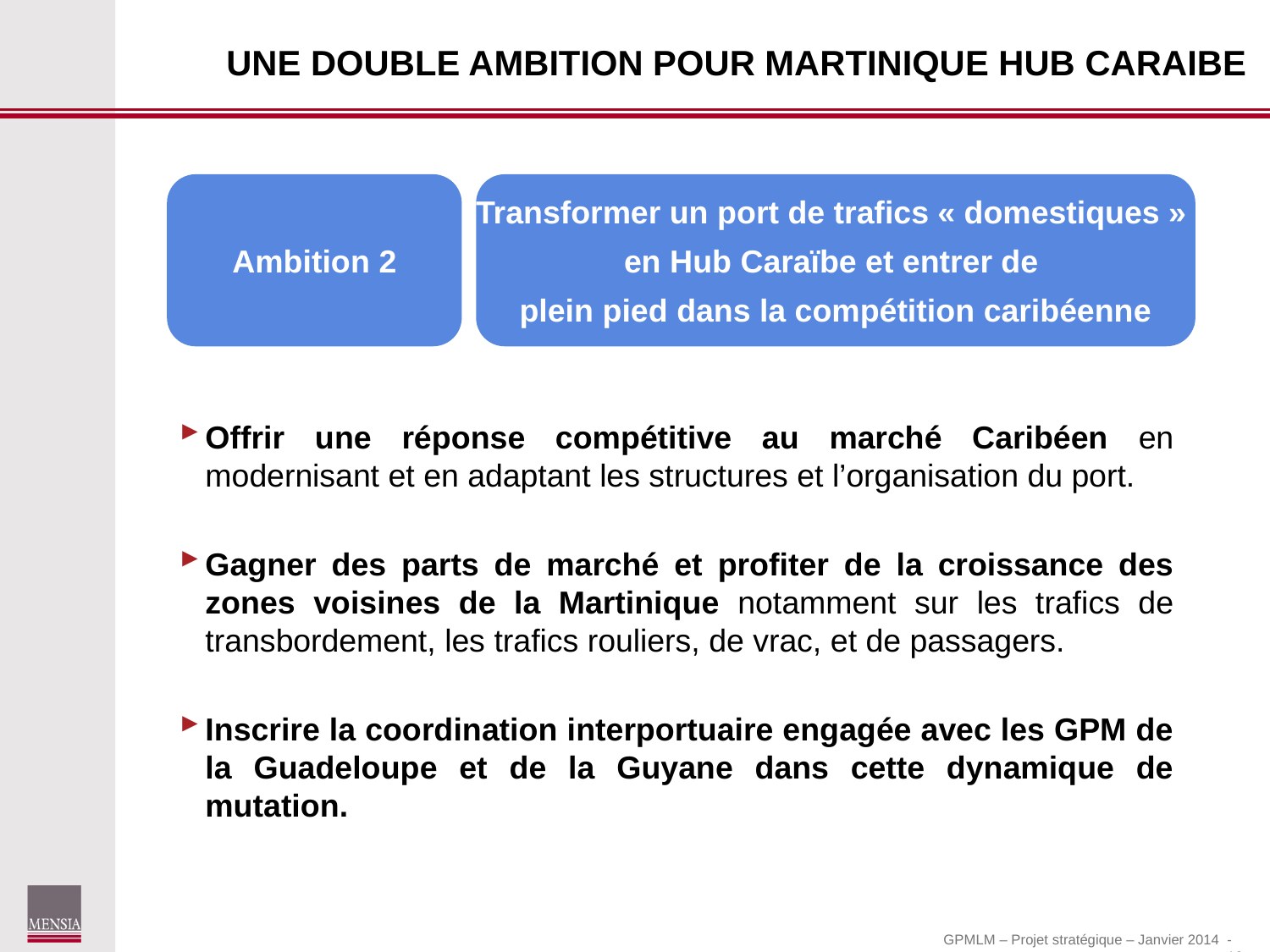

# UNE DOUBLE AMBITION POUR MARTINIQUE HUB CARAIBE
Ambition 2
Transformer un port de trafics « domestiques »
en Hub Caraïbe et entrer de
plein pied dans la compétition caribéenne

Offrir une réponse compétitive au marché Caribéen en modernisant et en adaptant les structures et l’organisation du port.

Gagner des parts de marché et profiter de la croissance des zones voisines de la Martinique notamment sur les trafics de transbordement, les trafics rouliers, de vrac, et de passagers.

Inscrire la coordination interportuaire engagée avec les GPM de la Guadeloupe et de la Guyane dans cette dynamique de mutation.
GPMLM – Projet stratégique – Janvier 2014
- 16